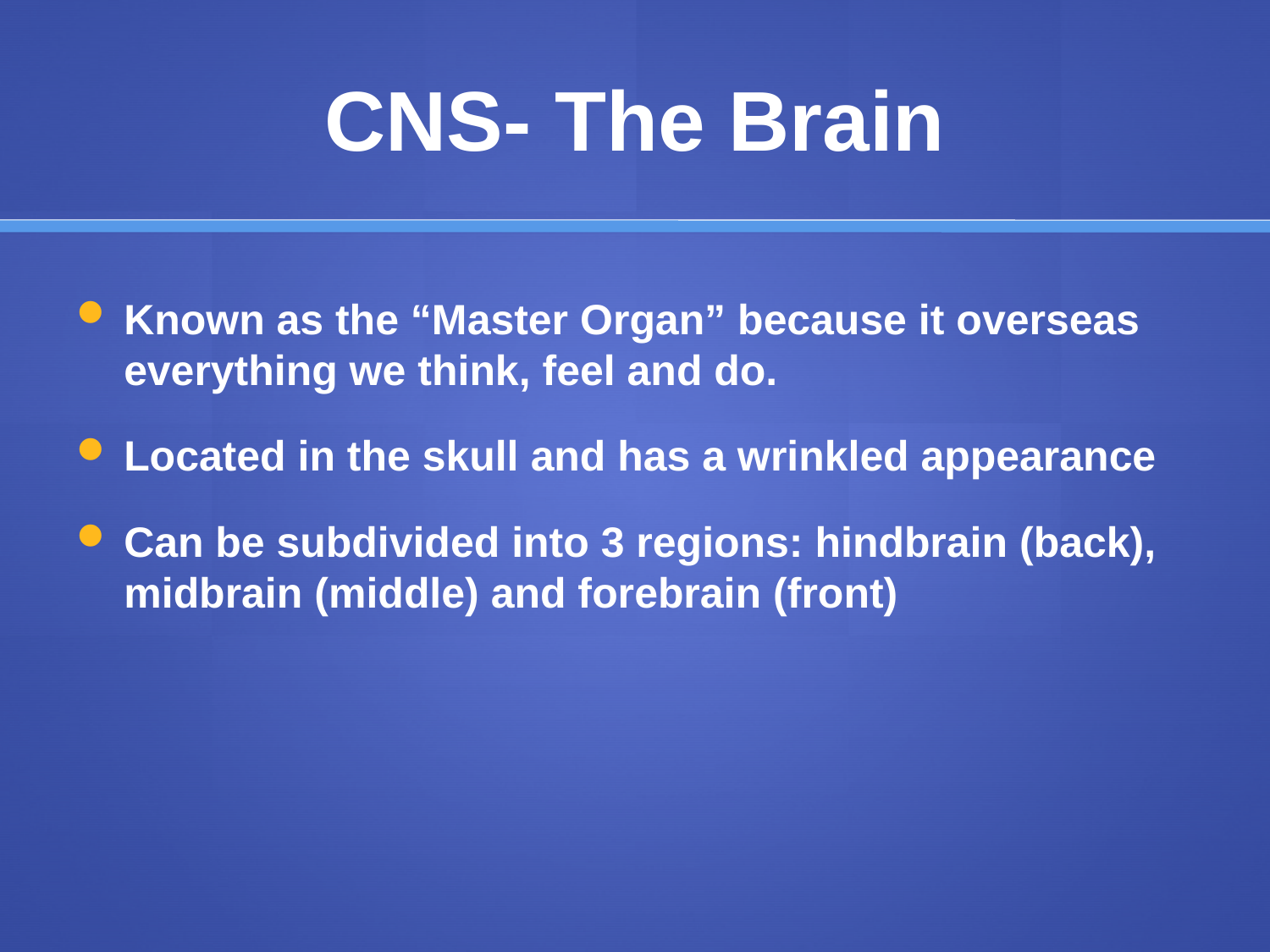

# CNS- The Brain
Known as the “Master Organ” because it overseas everything we think, feel and do.
Located in the skull and has a wrinkled appearance
Can be subdivided into 3 regions: hindbrain (back), midbrain (middle) and forebrain (front)